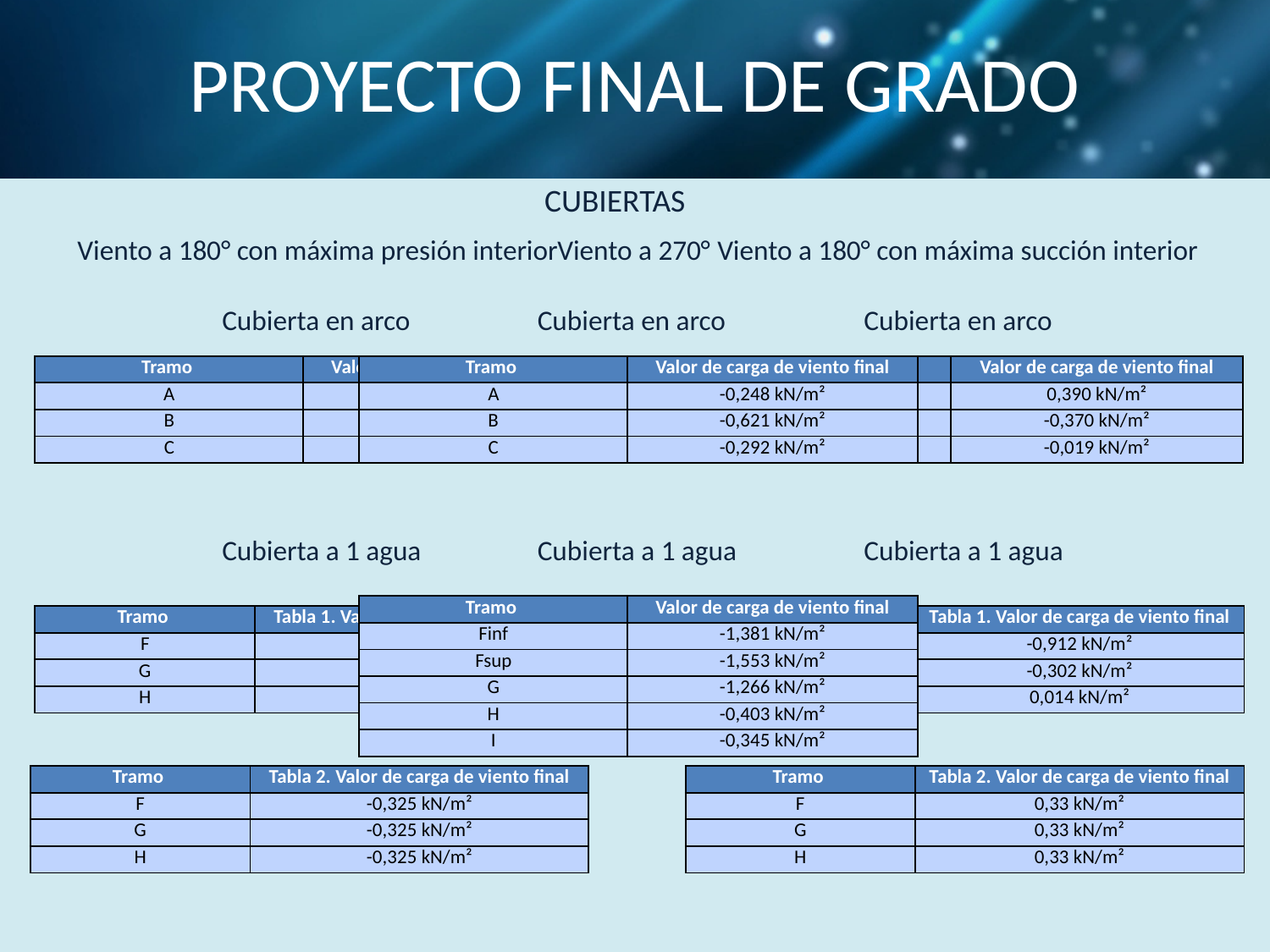

# PROYECTO FINAL DE GRADO
CUBIERTAS
Viento a 180° con máxima presión interior
Viento a 270°
Viento a 180° con máxima succión interior
Cubierta en arco
Cubierta en arco
Cubierta en arco
| Tramo | Valor de carga de viento final |
| --- | --- |
| A | -0,265 kN/m² |
| B | -1,025 kN/m² |
| C | -0,674 kN/m² |
| Tramo | Valor de carga de viento final |
| --- | --- |
| A | -0,248 kN/m² |
| B | -0,621 kN/m² |
| C | -0,292 kN/m² |
| Tramo | Valor de carga de viento final |
| --- | --- |
| A | 0,390 kN/m² |
| B | -0,370 kN/m² |
| C | -0,019 kN/m² |
Cubierta a 1 agua
Cubierta a 1 agua
Cubierta a 1 agua
| Tramo | Valor de carga de viento final |
| --- | --- |
| Finf | -1,381 kN/m² |
| Fsup | -1,553 kN/m² |
| G | -1,266 kN/m² |
| H | -0,403 kN/m² |
| I | -0,345 kN/m² |
| Tramo | Tabla 1. Valor de carga de viento final |
| --- | --- |
| F | -1,567 kN/m² |
| G | -0,957 kN/m² |
| H | -0,641 kN/m² |
| Tramo | Tabla 1. Valor de carga de viento final |
| --- | --- |
| F | -0,912 kN/m² |
| G | -0,302 kN/m² |
| H | 0,014 kN/m² |
| Tramo | Tabla 2. Valor de carga de viento final |
| --- | --- |
| F | -0,325 kN/m² |
| G | -0,325 kN/m² |
| H | -0,325 kN/m² |
| Tramo | Tabla 2. Valor de carga de viento final |
| --- | --- |
| F | 0,33 kN/m² |
| G | 0,33 kN/m² |
| H | 0,33 kN/m² |